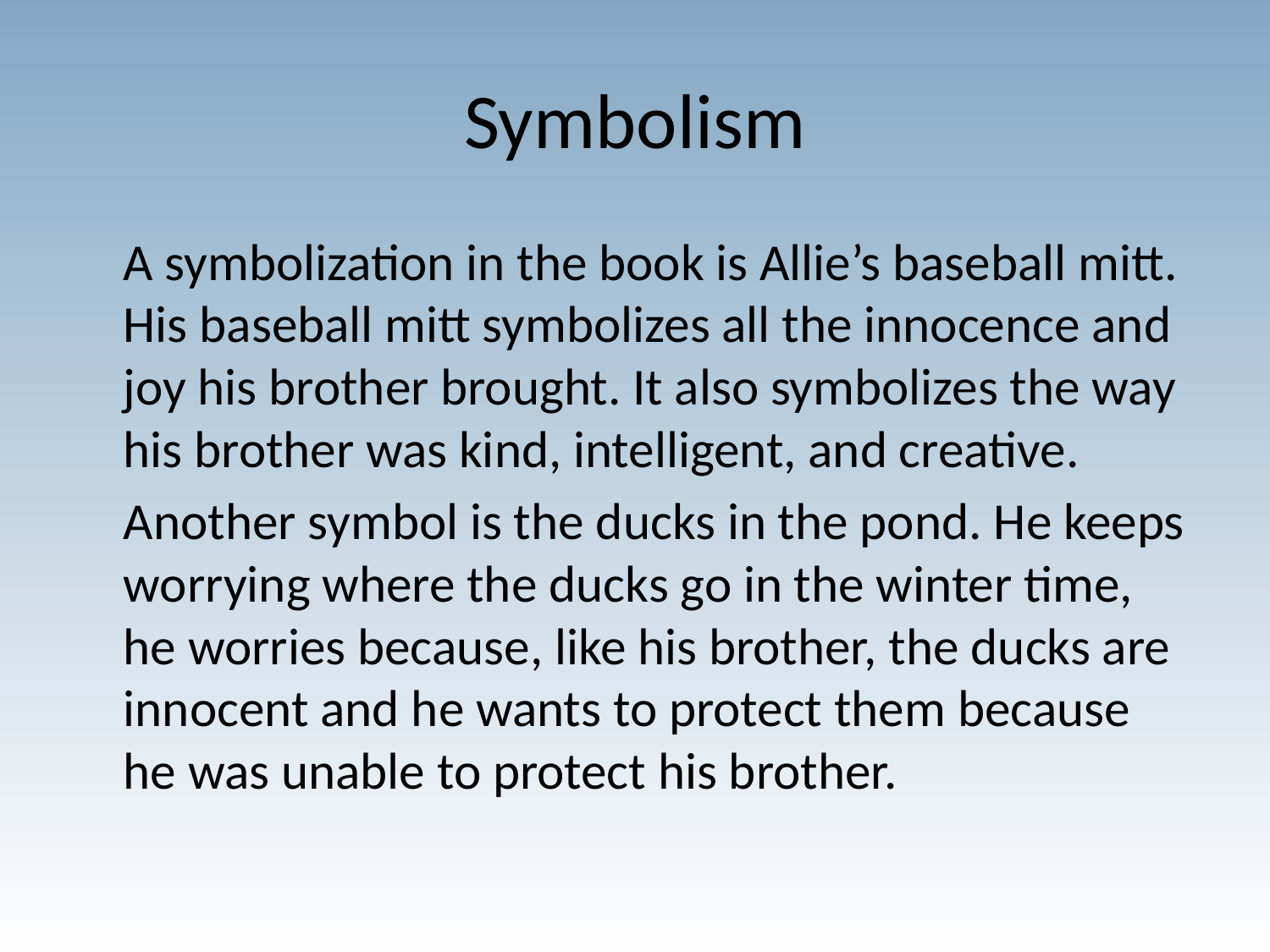

# Symbolism
	A symbolization in the book is Allie’s baseball mitt. His baseball mitt symbolizes all the innocence and joy his brother brought. It also symbolizes the way his brother was kind, intelligent, and creative.
	Another symbol is the ducks in the pond. He keeps worrying where the ducks go in the winter time, he worries because, like his brother, the ducks are innocent and he wants to protect them because he was unable to protect his brother.